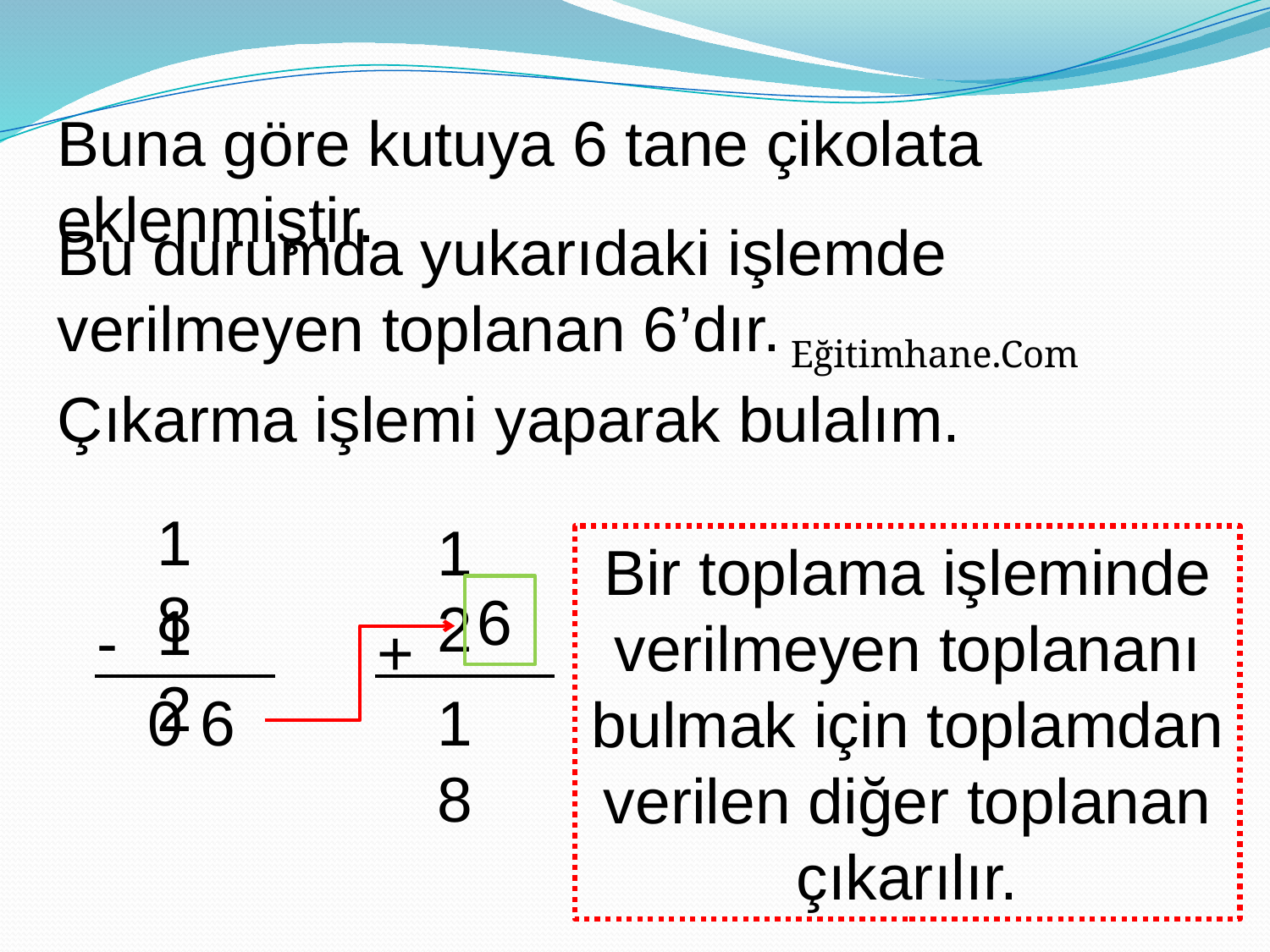

Buna göre kutuya 6 tane çikolata eklenmiştir.
Bu durumda yukarıdaki işlemde verilmeyen toplanan 6’dır. Eğitimhane.Com
Çıkarma işlemi yaparak bulalım.
1 8
1 2
Bir toplama işleminde verilmeyen toplananı bulmak için toplamdan verilen diğer toplanan çıkarılır.
6
1 2
-
+
0 6
1 8